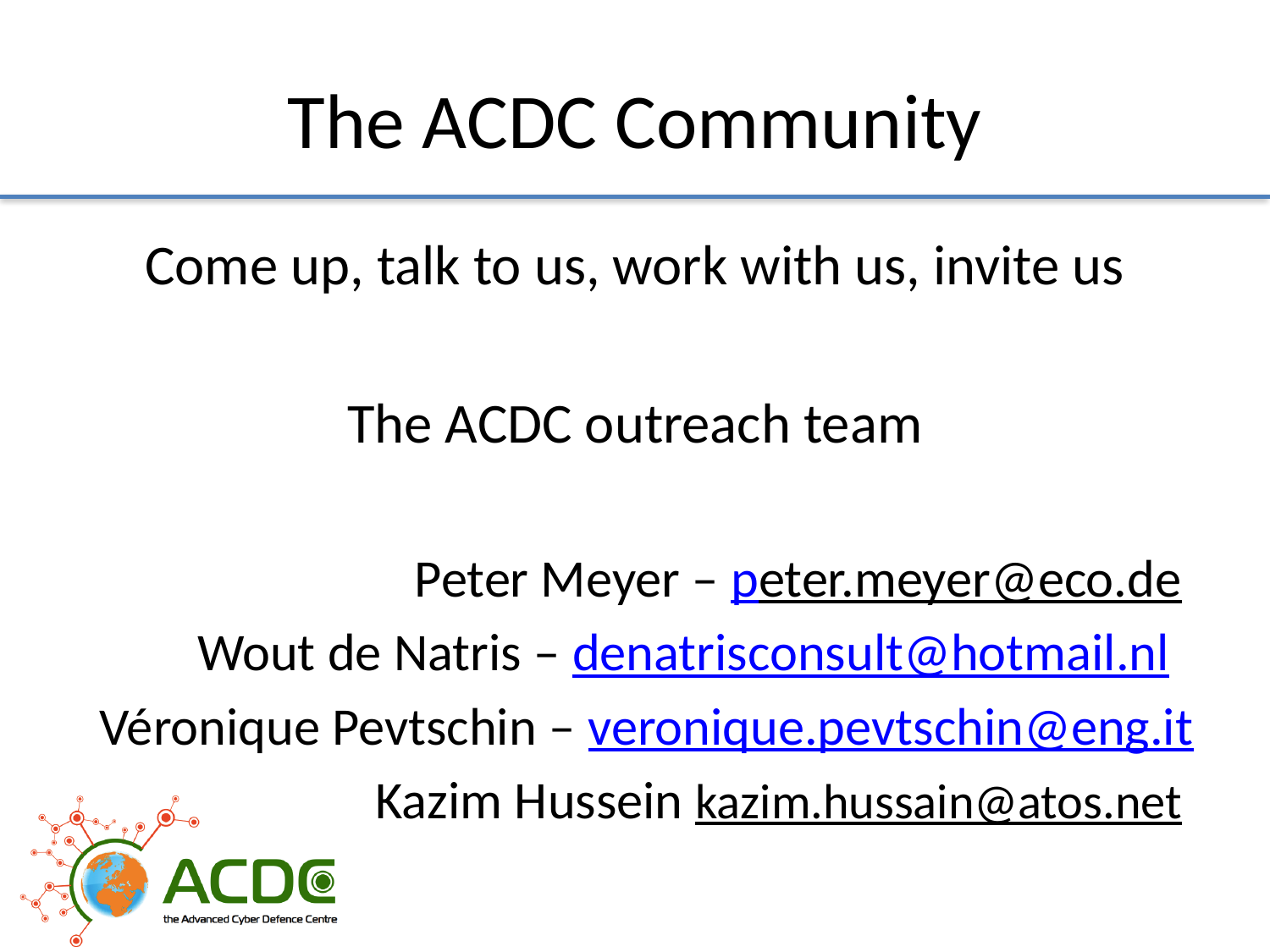

# The ACDC Community
Come up, talk to us, work with us, invite us

The ACDC outreach team

Peter Meyer – peter.meyer@eco.de
Wout de Natris – denatrisconsult@hotmail.nl
Véronique Pevtschin – veronique.pevtschin@eng.it
Kazim Hussein kazim.hussain@atos.net